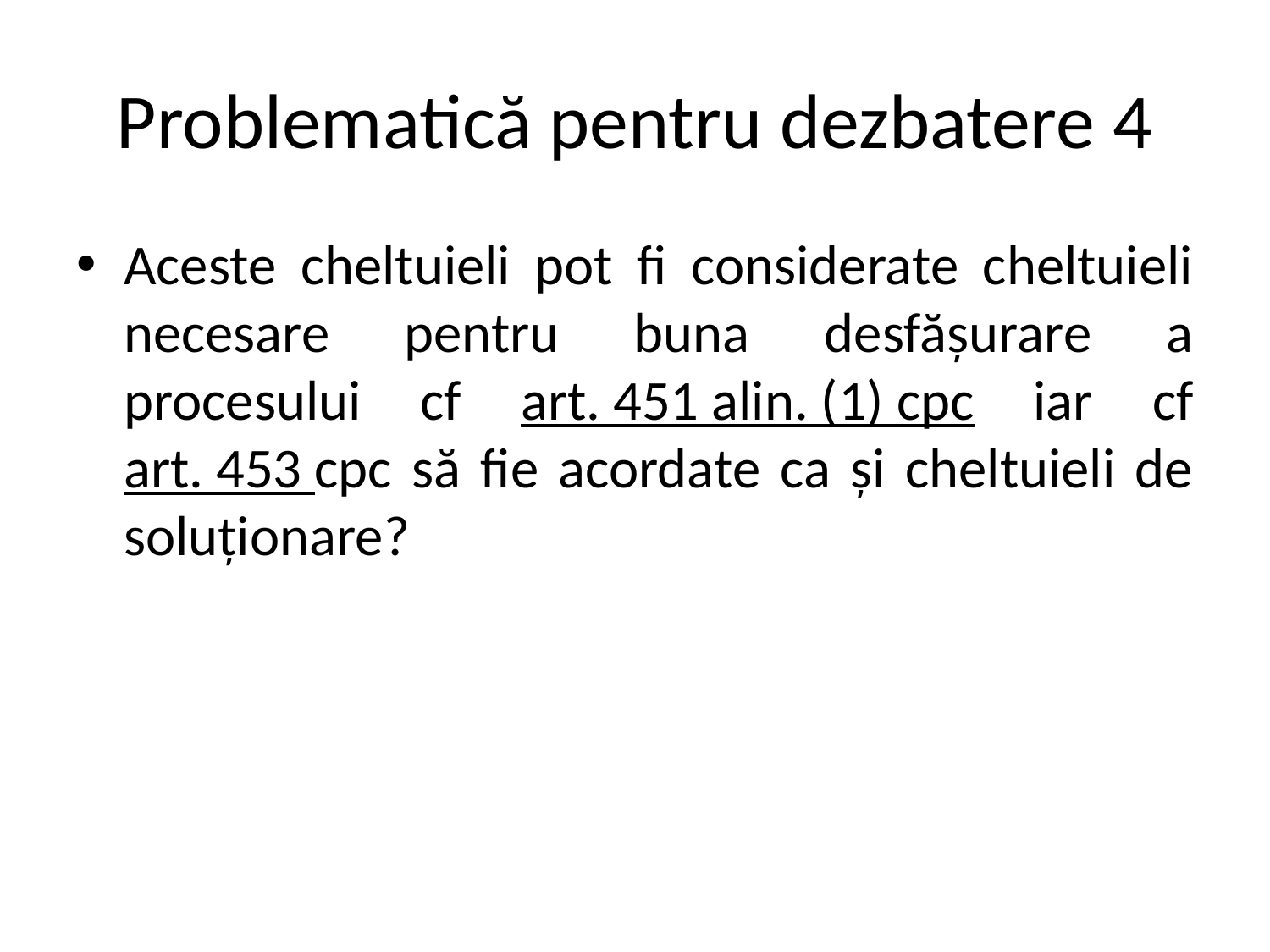

# Problematică pentru dezbatere 4
Aceste cheltuieli pot fi considerate cheltuieli necesare pentru buna desfășurare a procesului cf art. 451 alin. (1) cpc iar cf art. 453 cpc să fie acordate ca și cheltuieli de soluționare?